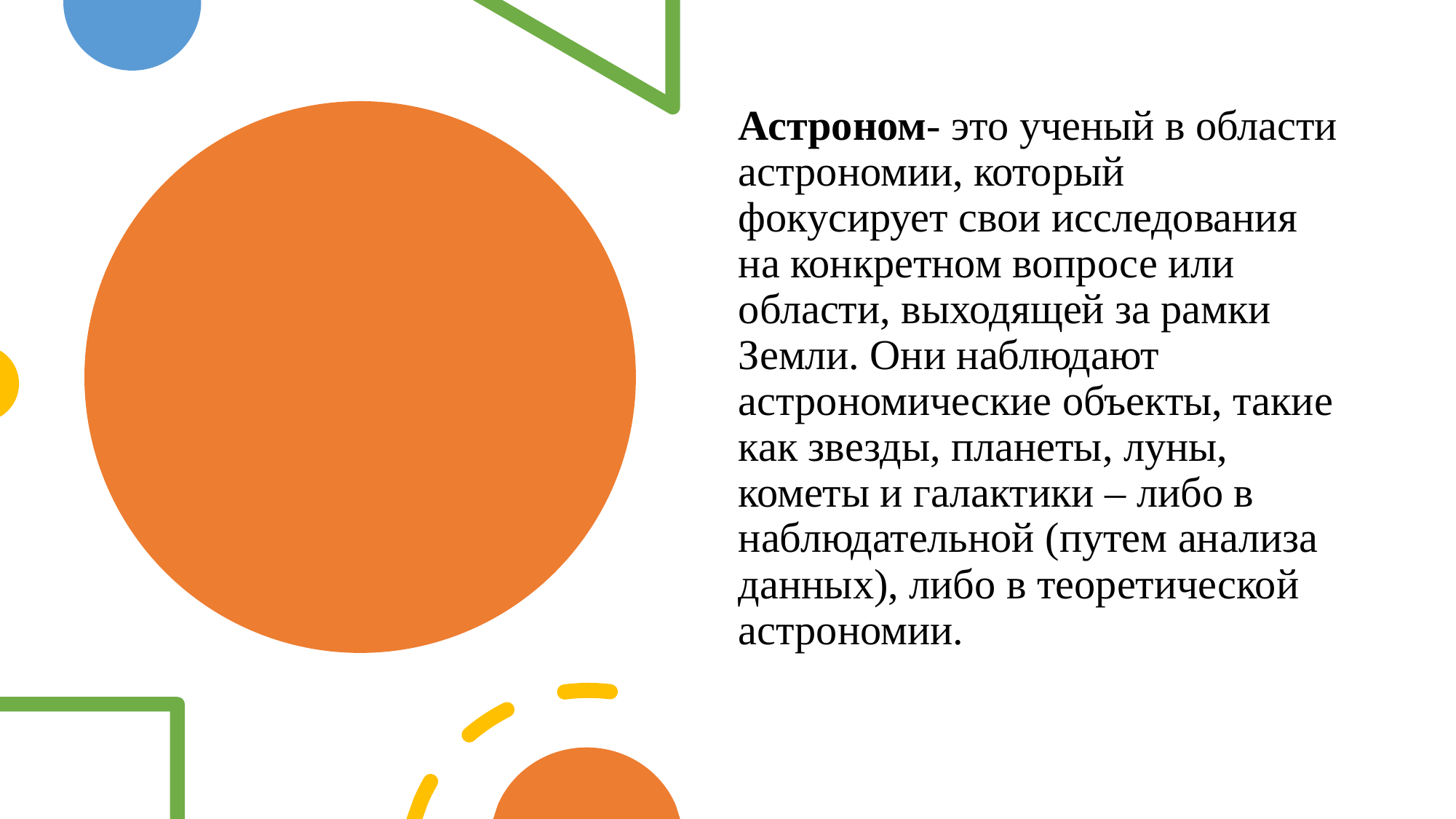

Астроном- это ученый в области астрономии, который фокусирует свои исследования на конкретном вопросе или области, выходящей за рамки Земли. Они наблюдают астрономические объекты, такие как звезды, планеты, луны, кометы и галактики – либо в наблюдательной (путем анализа данных), либо в теоретической астрономии.